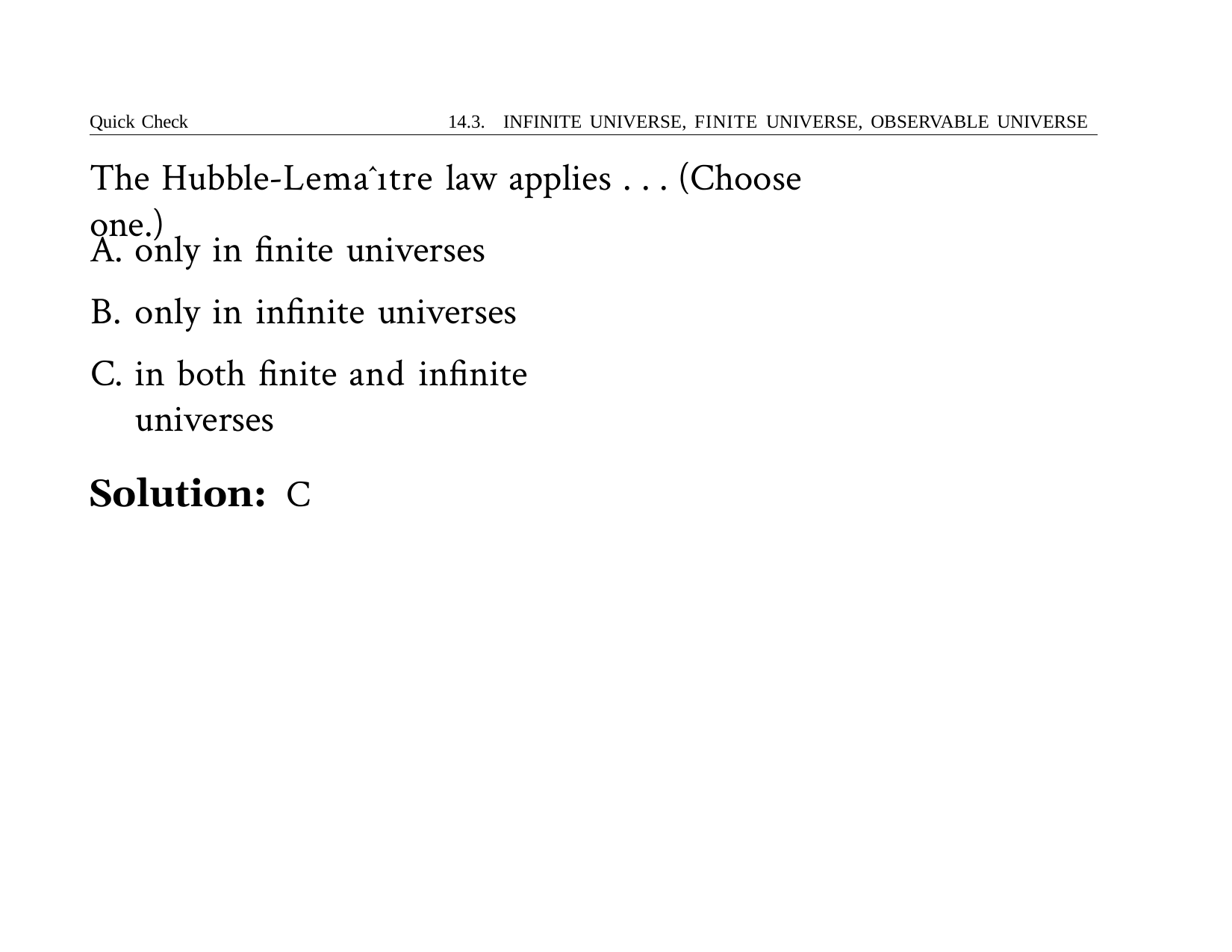

Quick Check	14.3.  INFINITE UNIVERSE, FINITE UNIVERSE, OBSERVABLE UNIVERSE

# The Hubble-Lemaˆıtre law applies . . . (Choose one.)
only in finite universes
only in infinite universes
in both finite and infinite universes
Solution:	C